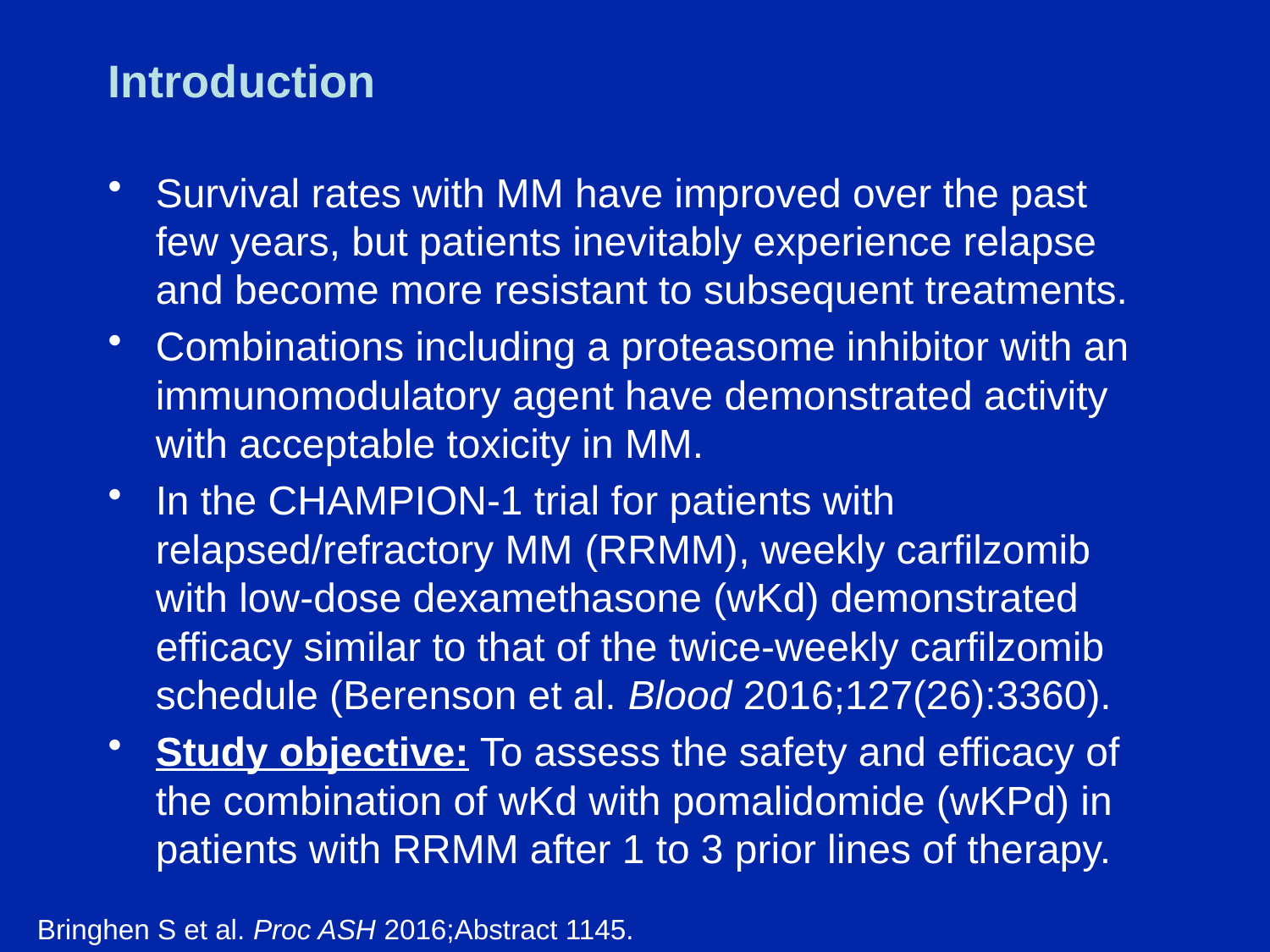

# Introduction
Survival rates with MM have improved over the past few years, but patients inevitably experience relapse and become more resistant to subsequent treatments.
Combinations including a proteasome inhibitor with an immunomodulatory agent have demonstrated activity with acceptable toxicity in MM.
In the CHAMPION-1 trial for patients with relapsed/refractory MM (RRMM), weekly carfilzomib with low-dose dexamethasone (wKd) demonstrated efficacy similar to that of the twice-weekly carfilzomib schedule (Berenson et al. Blood 2016;127(26):3360).
Study objective: To assess the safety and efficacy of the combination of wKd with pomalidomide (wKPd) in patients with RRMM after 1 to 3 prior lines of therapy.
Bringhen S et al. Proc ASH 2016;Abstract 1145.